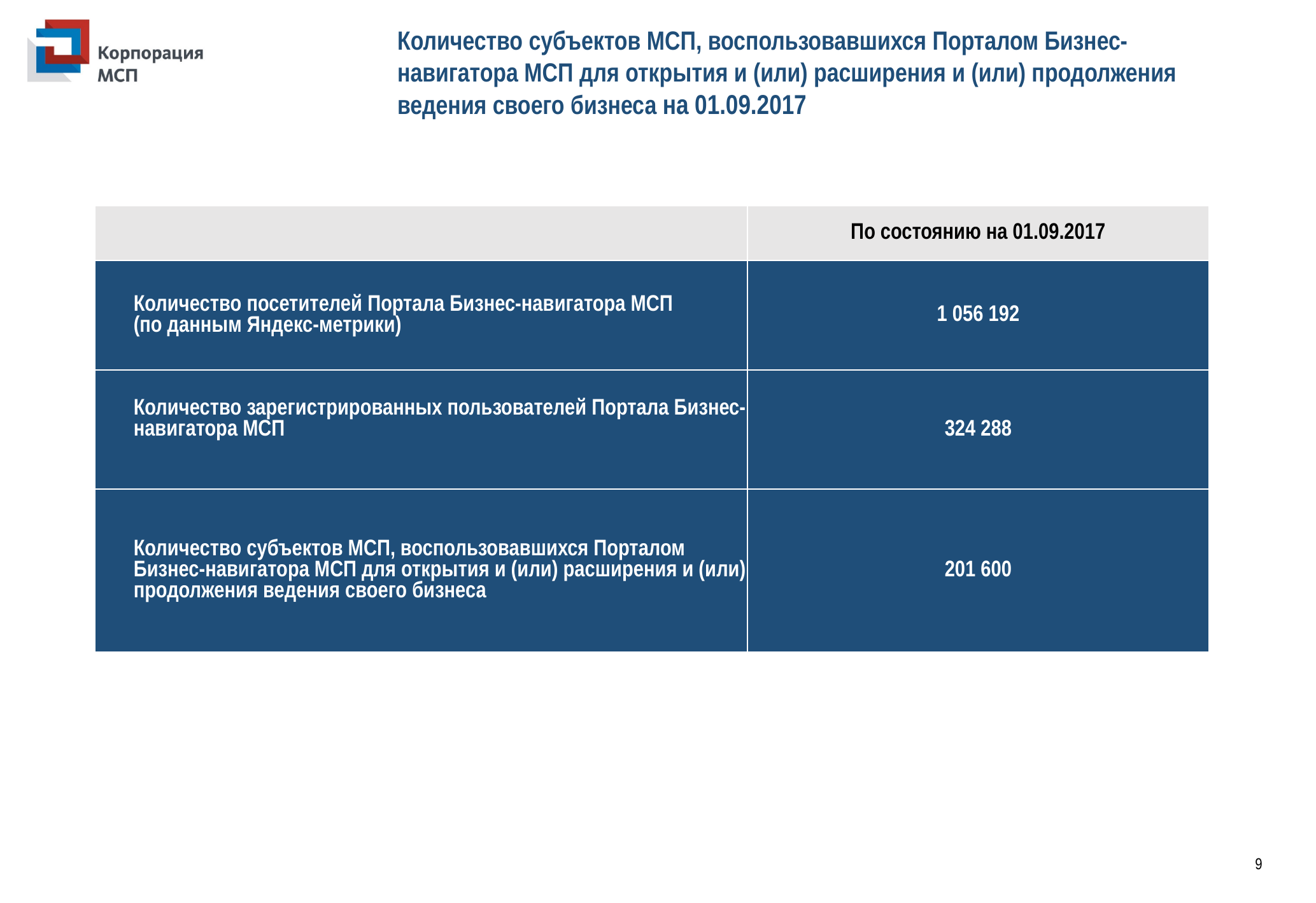

Количество субъектов МСП, воспользовавшихся Порталом Бизнес- навигатора МСП для открытия и (или) расширения и (или) продолжения ведения своего бизнеса на 01.09.2017
|  | По состоянию на 01.09.2017 |
| --- | --- |
| Количество посетителей Портала Бизнес-навигатора МСП  (по данным Яндекс-метрики) | 1 056 192 |
| Количество зарегистрированных пользователей Портала Бизнес-навигатора МСП | 324 288 |
| Количество субъектов МСП, воспользовавшихся Порталом Бизнес-навигатора МСП для открытия и (или) расширения и (или) продолжения ведения своего бизнеса | 201 600 |
9